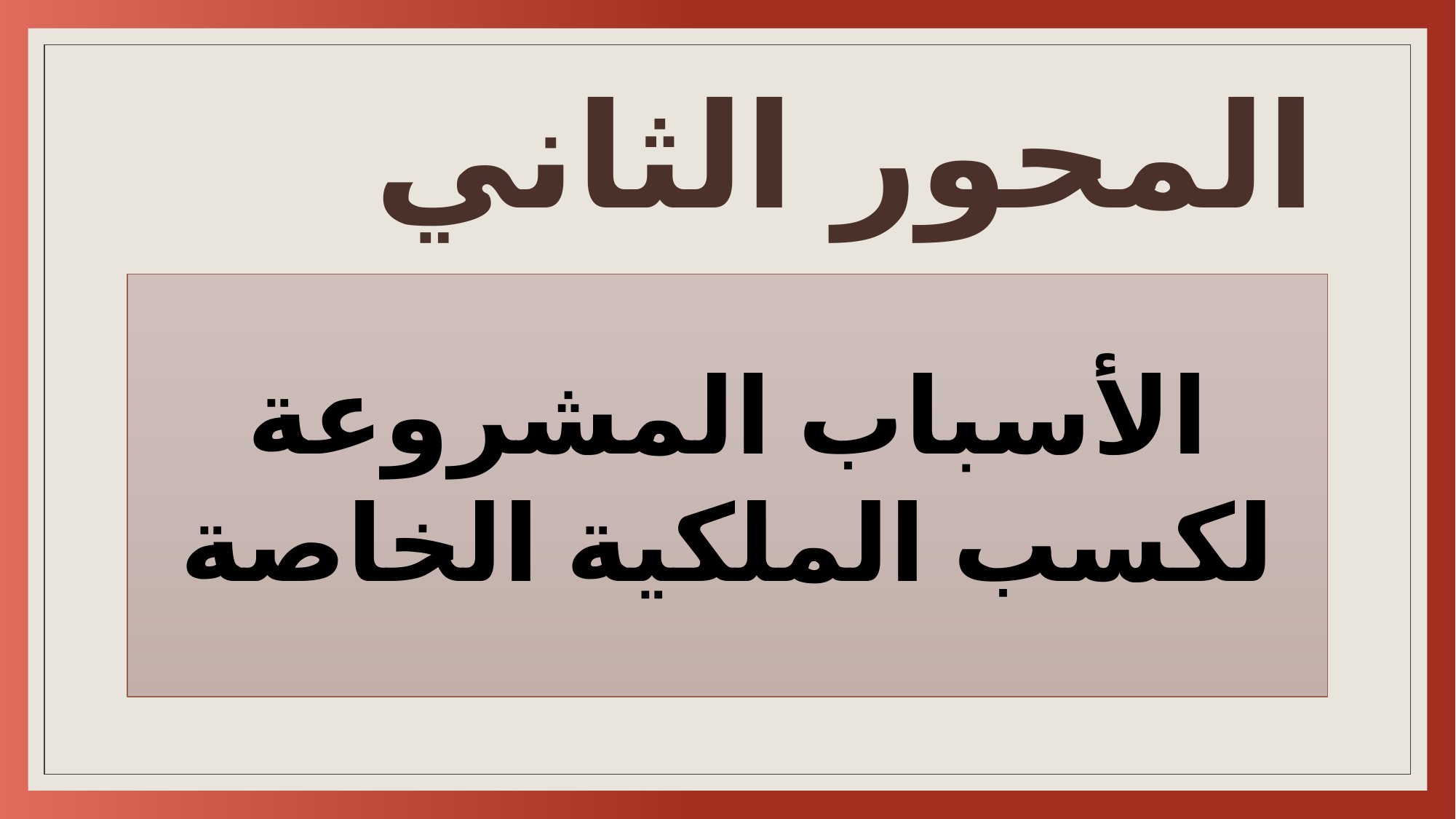

# المحور الثاني

الأسباب المشروعة لكسب الملكية الخاصة